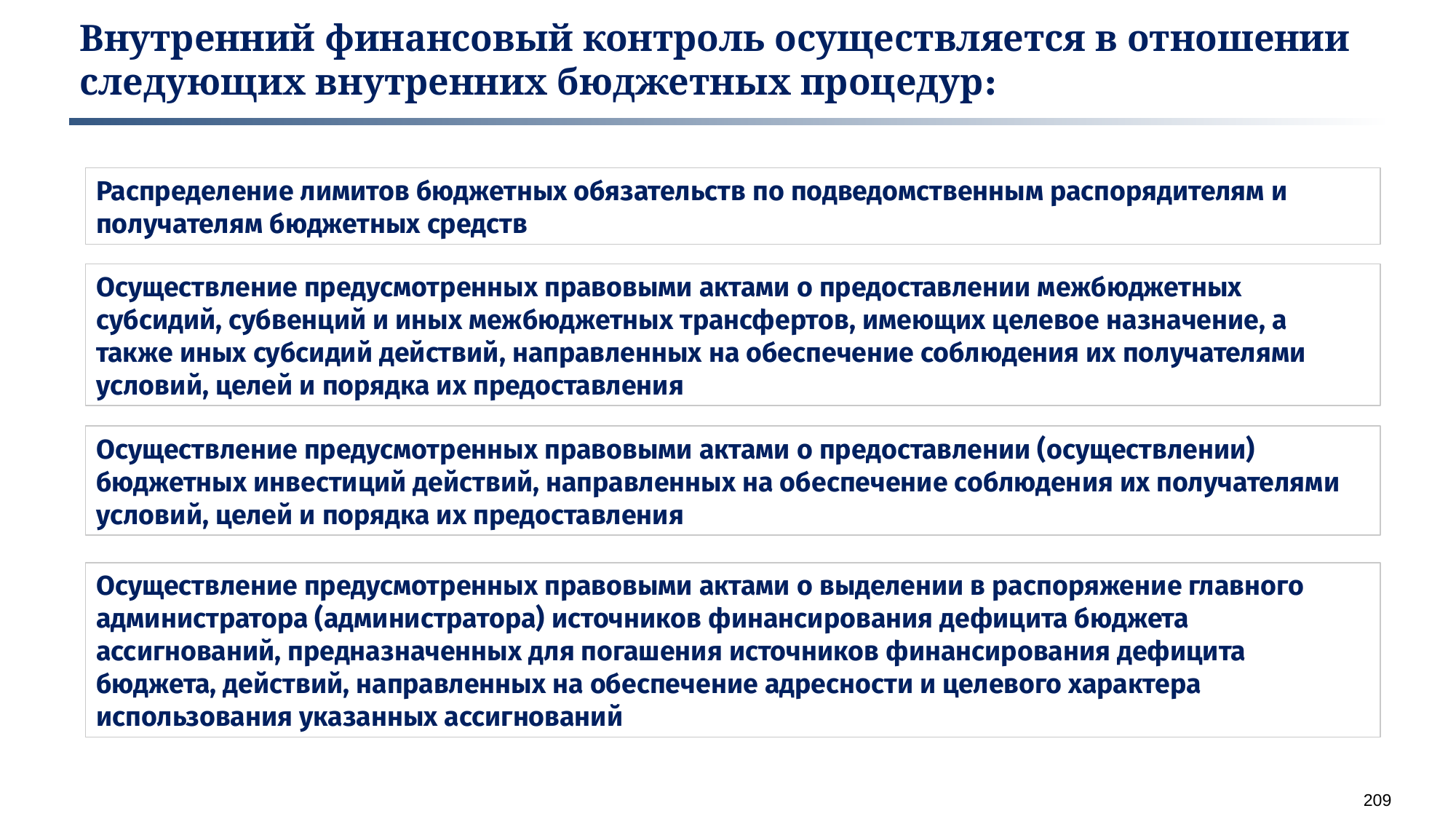

Внутренний финансовый контроль осуществляется в отношении следующих внутренних бюджетных процедур:
Распределение лимитов бюджетных обязательств по подведомственным распорядителям и получателям бюджетных средств
Осуществление предусмотренных правовыми актами о предоставлении межбюджетных субсидий, субвенций и иных межбюджетных трансфертов, имеющих целевое назначение, а также иных субсидий действий, направленных на обеспечение соблюдения их получателями условий, целей и порядка их предоставления
Осуществление предусмотренных правовыми актами о предоставлении (осуществлении) бюджетных инвестиций действий, направленных на обеспечение соблюдения их получателями условий, целей и порядка их предоставления
Осуществление предусмотренных правовыми актами о выделении в распоряжение главного администратора (администратора) источников финансирования дефицита бюджета ассигнований, предназначенных для погашения источников финансирования дефицита бюджета, действий, направленных на обеспечение адресности и целевого характера использования указанных ассигнований